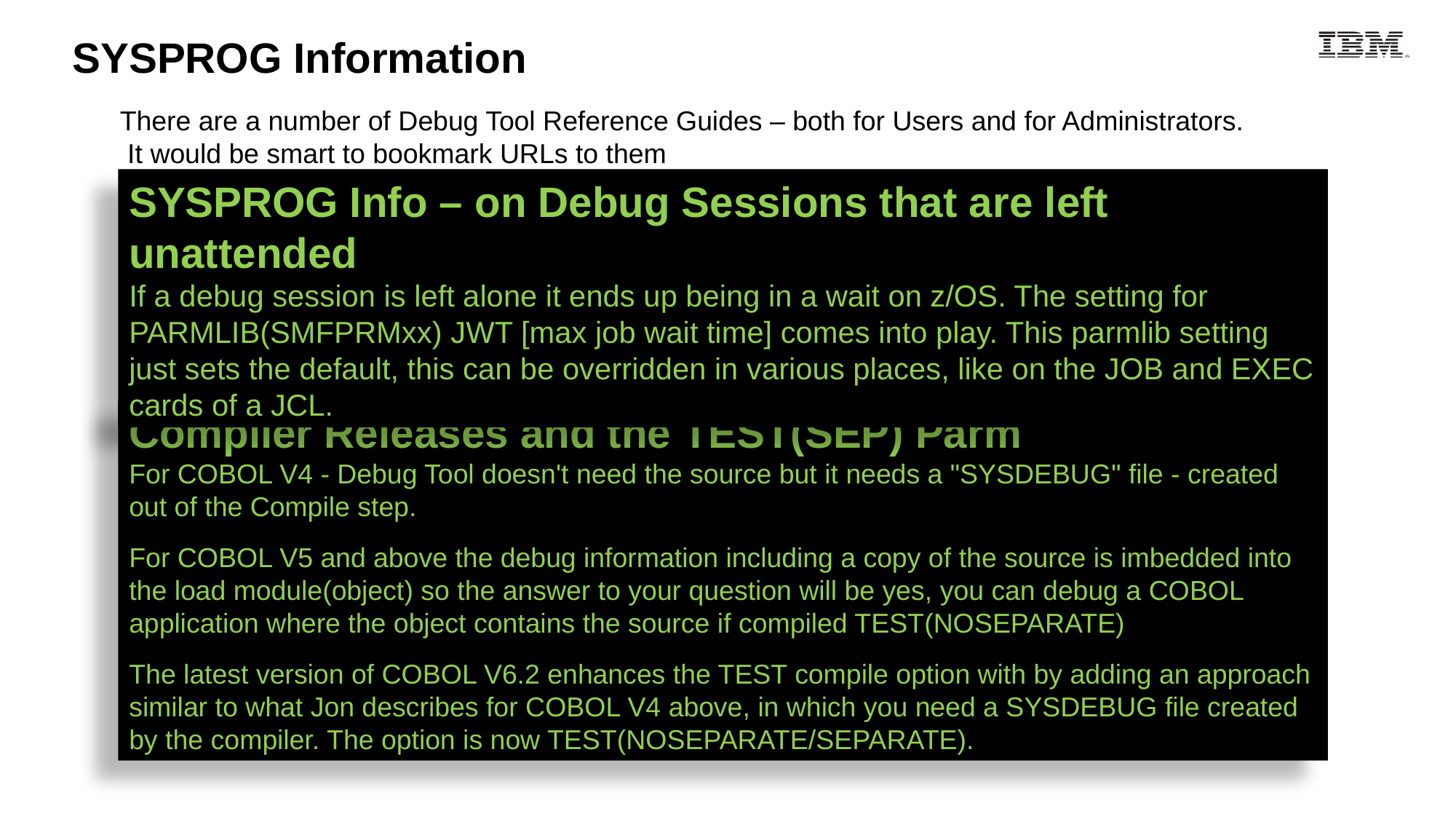

# SYSPROG Information
There are a number of Debug Tool Reference Guides – both for Users and for Administrators.           It would be smart to bookmark URLs to them
SYSPROG Info – on Debug Sessions that are left unattended
If a debug session is left alone it ends up being in a wait on z/OS. The setting for PARMLIB(SMFPRMxx) JWT [max job wait time] comes into play. This parmlib setting just sets the default, this can be overridden in various places, like on the JOB and EXEC cards of a JCL.
Compiler Releases and the TEST(SEP) Parm
For COBOL V4 - Debug Tool doesn't need the source but it needs a "SYSDEBUG" file - created out of the Compile step.
For COBOL V5 and above the debug information including a copy of the source is imbedded into the load module(object) so the answer to your question will be yes, you can debug a COBOL application where the object contains the source if compiled TEST(NOSEPARATE)
The latest version of COBOL V6.2 enhances the TEST compile option with by adding an approach similar to what Jon describes for COBOL V4 above, in which you need a SYSDEBUG file created by the compiler. The option is now TEST(NOSEPARATE/SEPARATE).